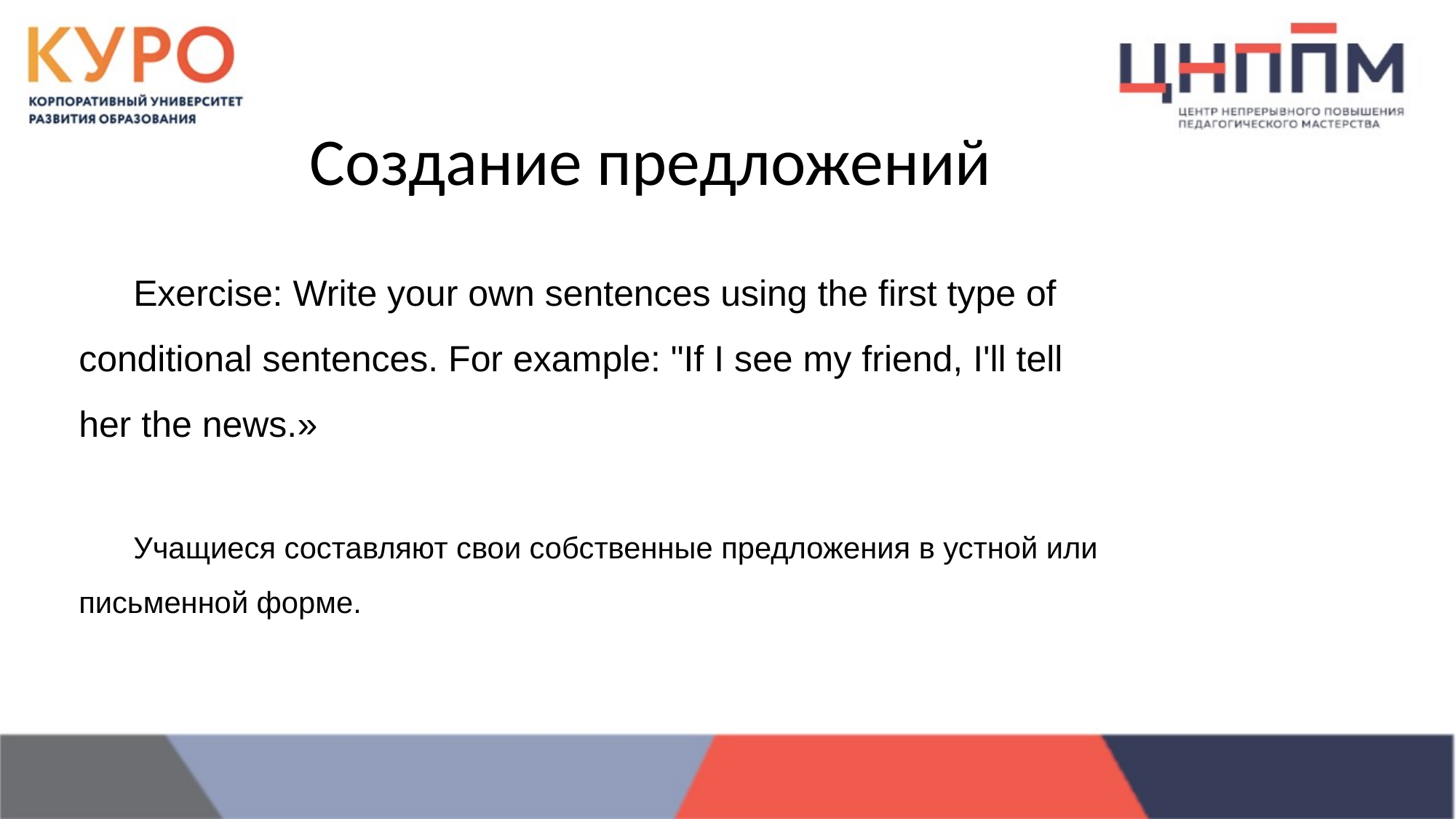

# Создание предложений
Exercise: Write your own sentences using the first type of conditional sentences. For example: "If I see my friend, I'll tell her the news.»

Учащиеся составляют свои собственные предложения в устной или письменной форме.